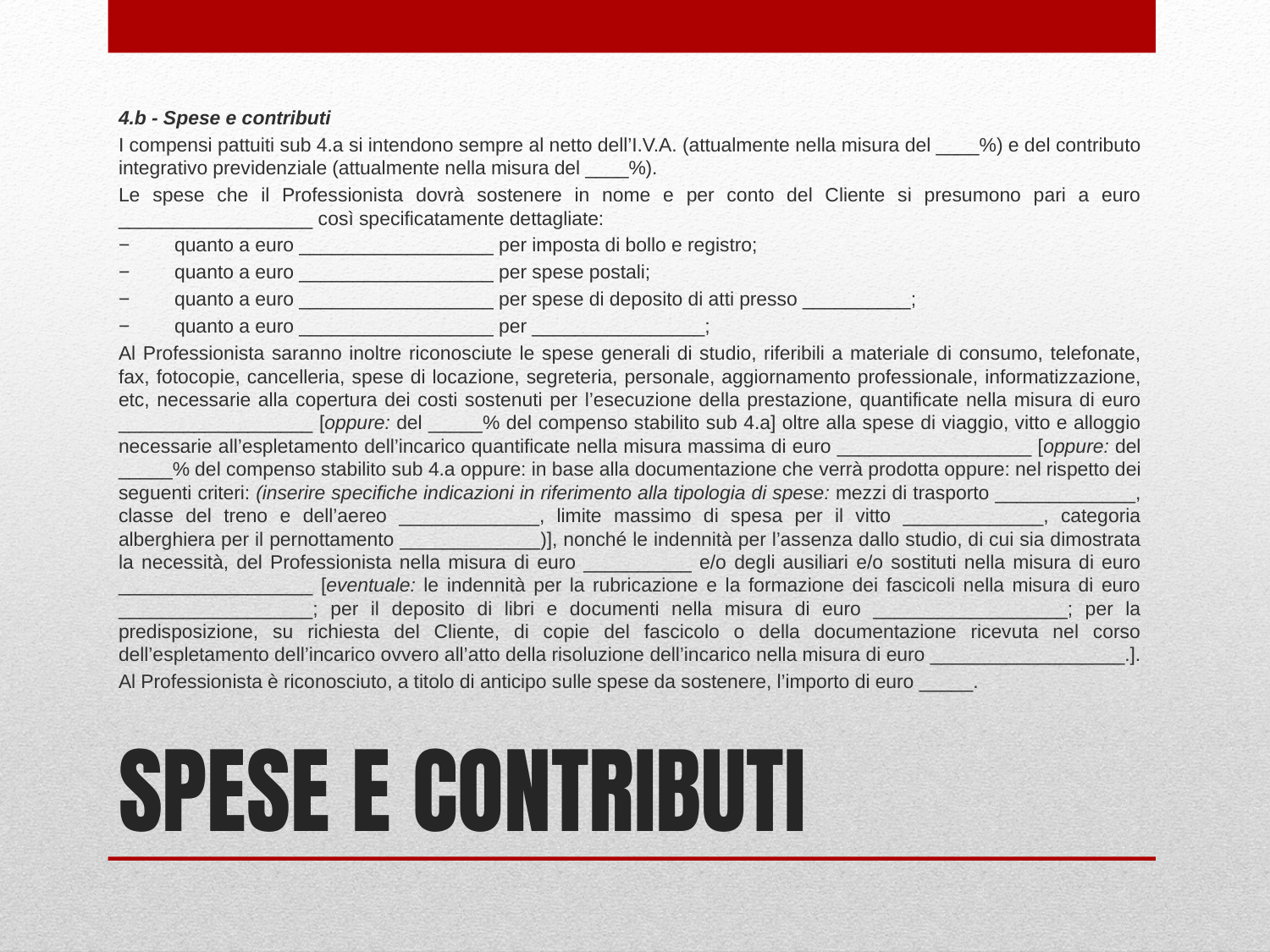

4.b - Spese e contributi
I compensi pattuiti sub 4.a si intendono sempre al netto dell’I.V.A. (attualmente nella misura del ____%) e del contributo integrativo previdenziale (attualmente nella misura del ____%).
Le spese che il Professionista dovrà sostenere in nome e per conto del Cliente si presumono pari a euro __________________ così specificatamente dettagliate:
−	quanto a euro __________________ per imposta di bollo e registro;
−	quanto a euro __________________ per spese postali;
−	quanto a euro __________________ per spese di deposito di atti presso __________;
−	quanto a euro __________________ per ________________;
Al Professionista saranno inoltre riconosciute le spese generali di studio, riferibili a materiale di consumo, telefonate, fax, fotocopie, cancelleria, spese di locazione, segreteria, personale, aggiornamento professionale, informatizzazione, etc, necessarie alla copertura dei costi sostenuti per l’esecuzione della prestazione, quantificate nella misura di euro __________________ [oppure: del _____% del compenso stabilito sub 4.a] oltre alla spese di viaggio, vitto e alloggio necessarie all’espletamento dell’incarico quantificate nella misura massima di euro __________________ [oppure: del _____% del compenso stabilito sub 4.a oppure: in base alla documentazione che verrà prodotta oppure: nel rispetto dei seguenti criteri: (inserire specifiche indicazioni in riferimento alla tipologia di spese: mezzi di trasporto _____________, classe del treno e dell’aereo _____________, limite massimo di spesa per il vitto _____________, categoria alberghiera per il pernottamento _____________)], nonché le indennità per l’assenza dallo studio, di cui sia dimostrata la necessità, del Professionista nella misura di euro __________ e/o degli ausiliari e/o sostituti nella misura di euro __________________ [eventuale: le indennità per la rubricazione e la formazione dei fascicoli nella misura di euro __________________; per il deposito di libri e documenti nella misura di euro __________________; per la predisposizione, su richiesta del Cliente, di copie del fascicolo o della documentazione ricevuta nel corso dell’espletamento dell’incarico ovvero all’atto della risoluzione dell’incarico nella misura di euro __________________.].
Al Professionista è riconosciuto, a titolo di anticipo sulle spese da sostenere, l’importo di euro _____.

# SPESE E CONTRIBUTI